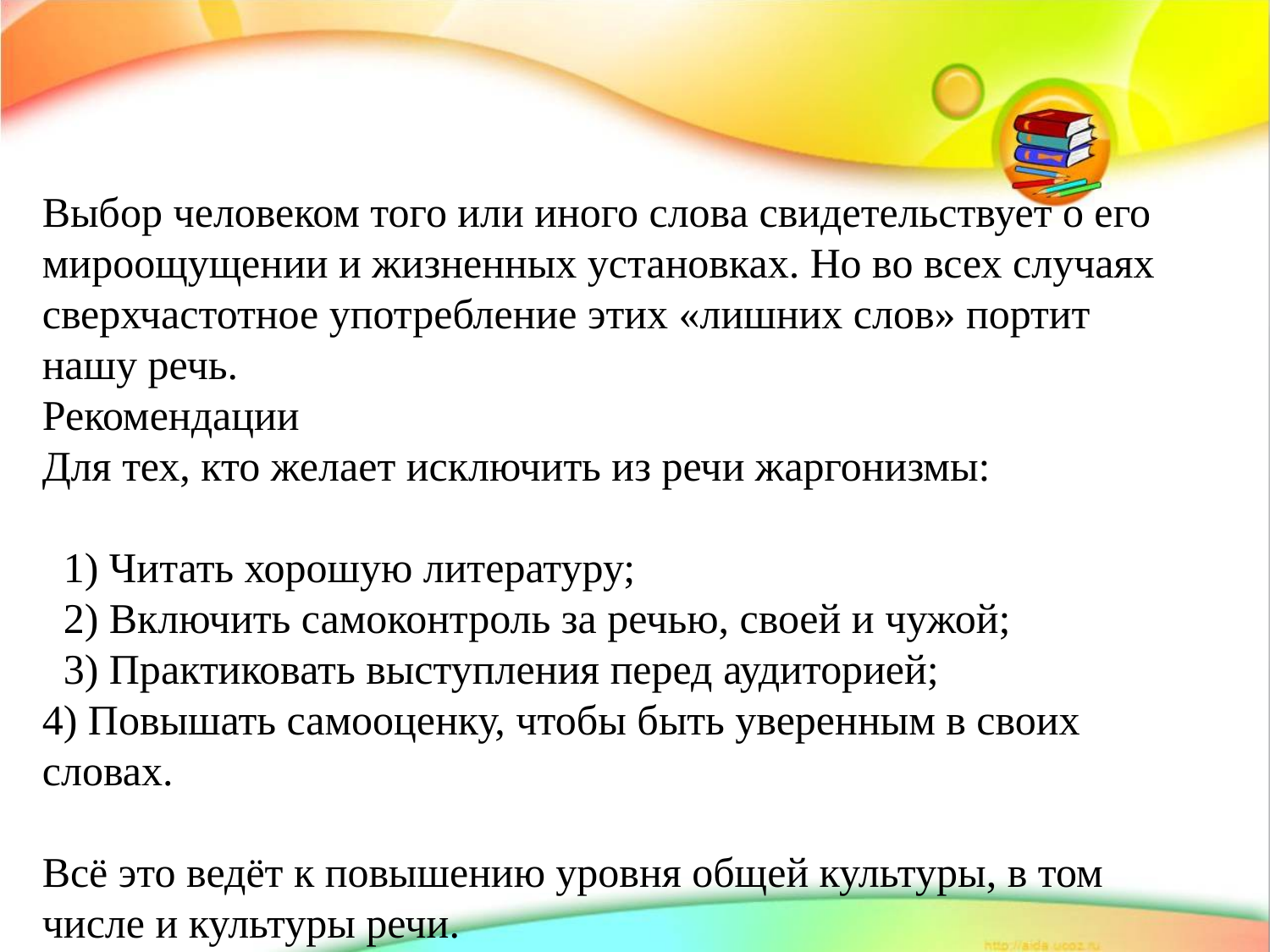

Выбор человеком того или иного слова свидетельствует о его мироощущении и жизненных установках. Но во всех случаях сверхчастотное употребление этих «лишних слов» портит нашу речь.
Рекомендации
Для тех, кто желает исключить из речи жаргонизмы:
  1) Читать хорошую литературу;
  2) Включить самоконтроль за речью, своей и чужой;
  3) Практиковать выступления перед аудиторией;
4) Повышать самооценку, чтобы быть уверенным в своих словах.

Всё это ведёт к повышению уровня общей культуры, в том числе и культуры речи.